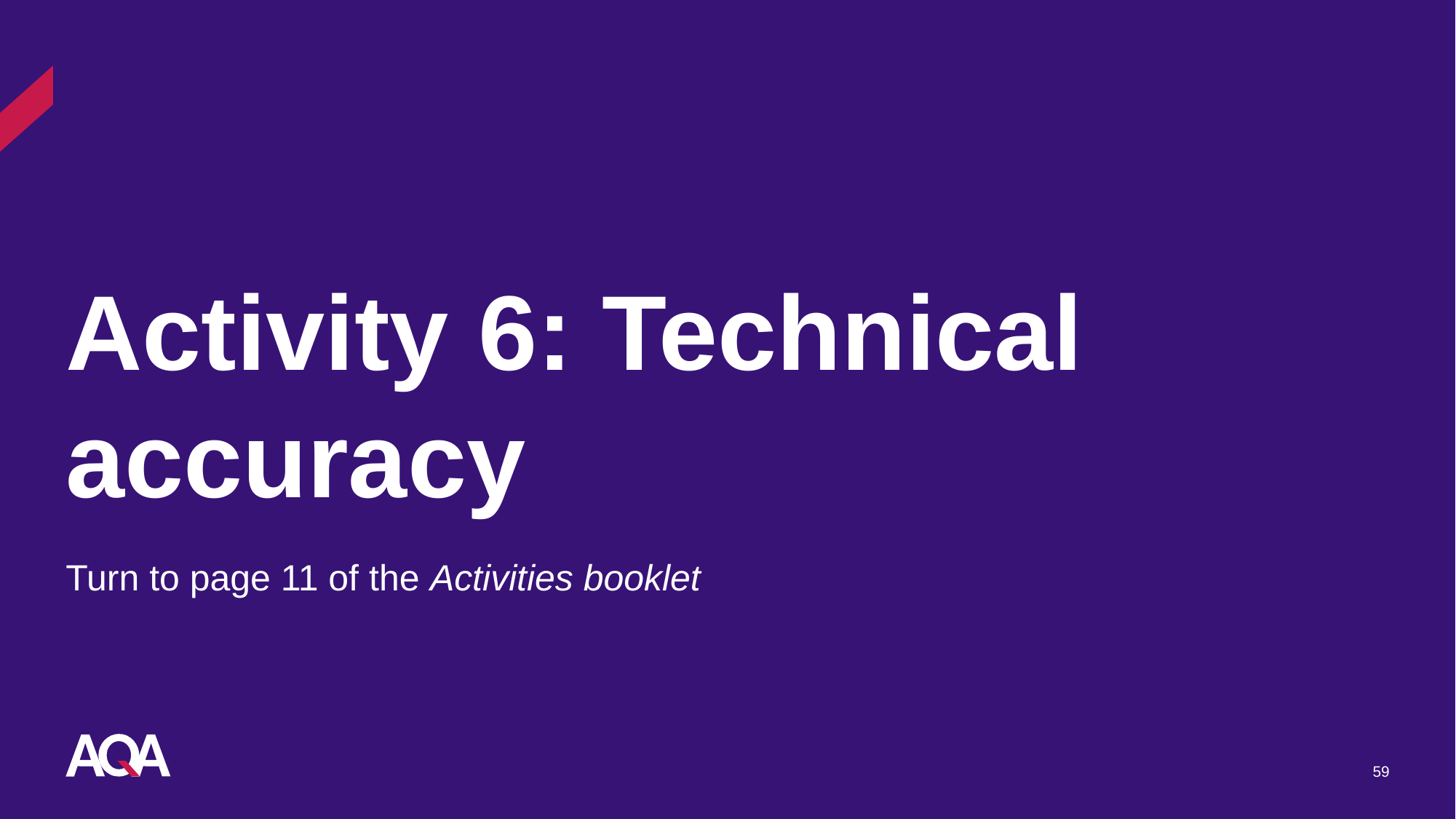

# Activity 6: Technical accuracy
Turn to page 11 of the Activities booklet
59